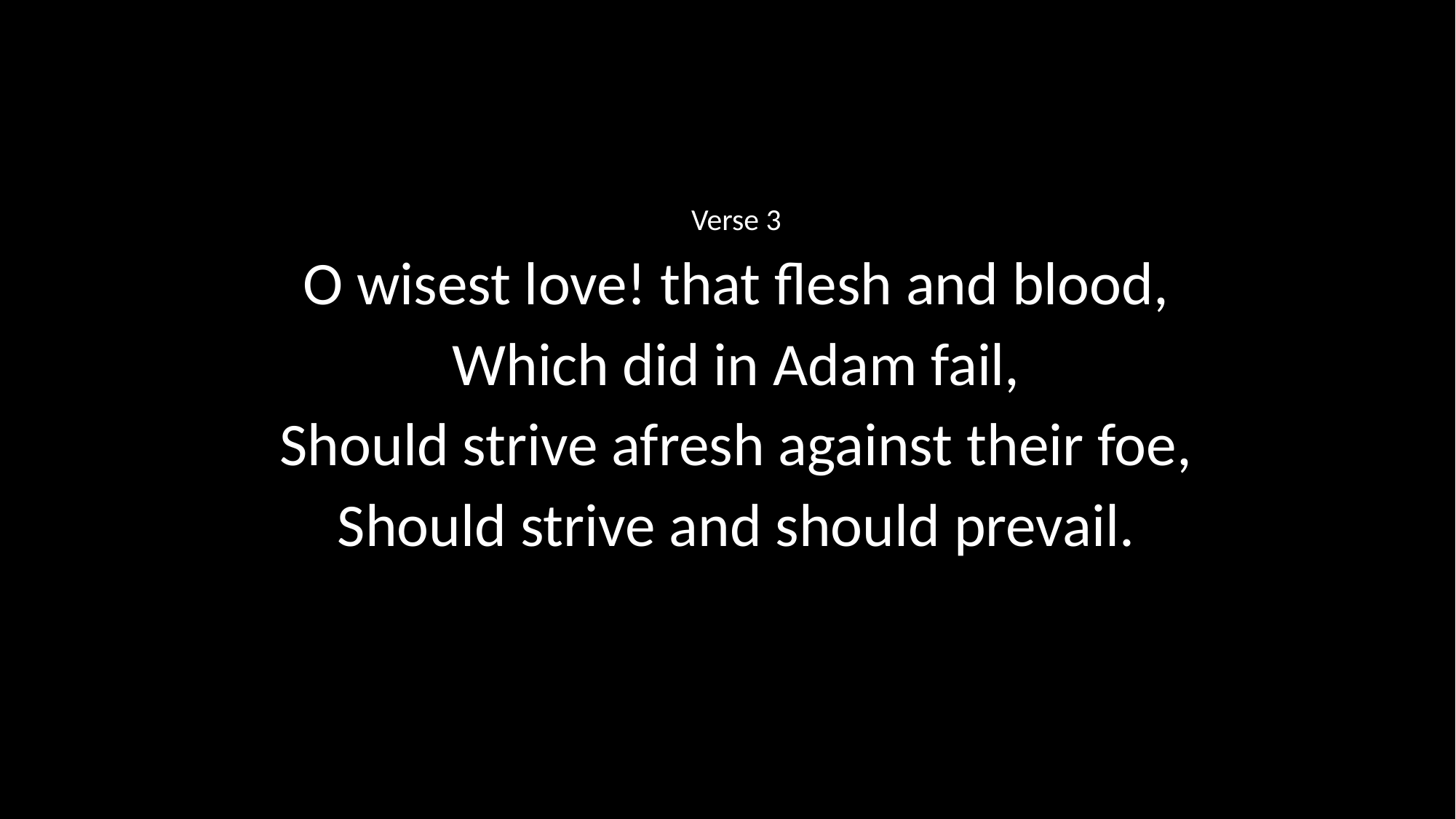

Verse 3
O wisest love! that flesh and blood,
Which did in Adam fail,
Should strive afresh against their foe,
Should strive and should prevail.